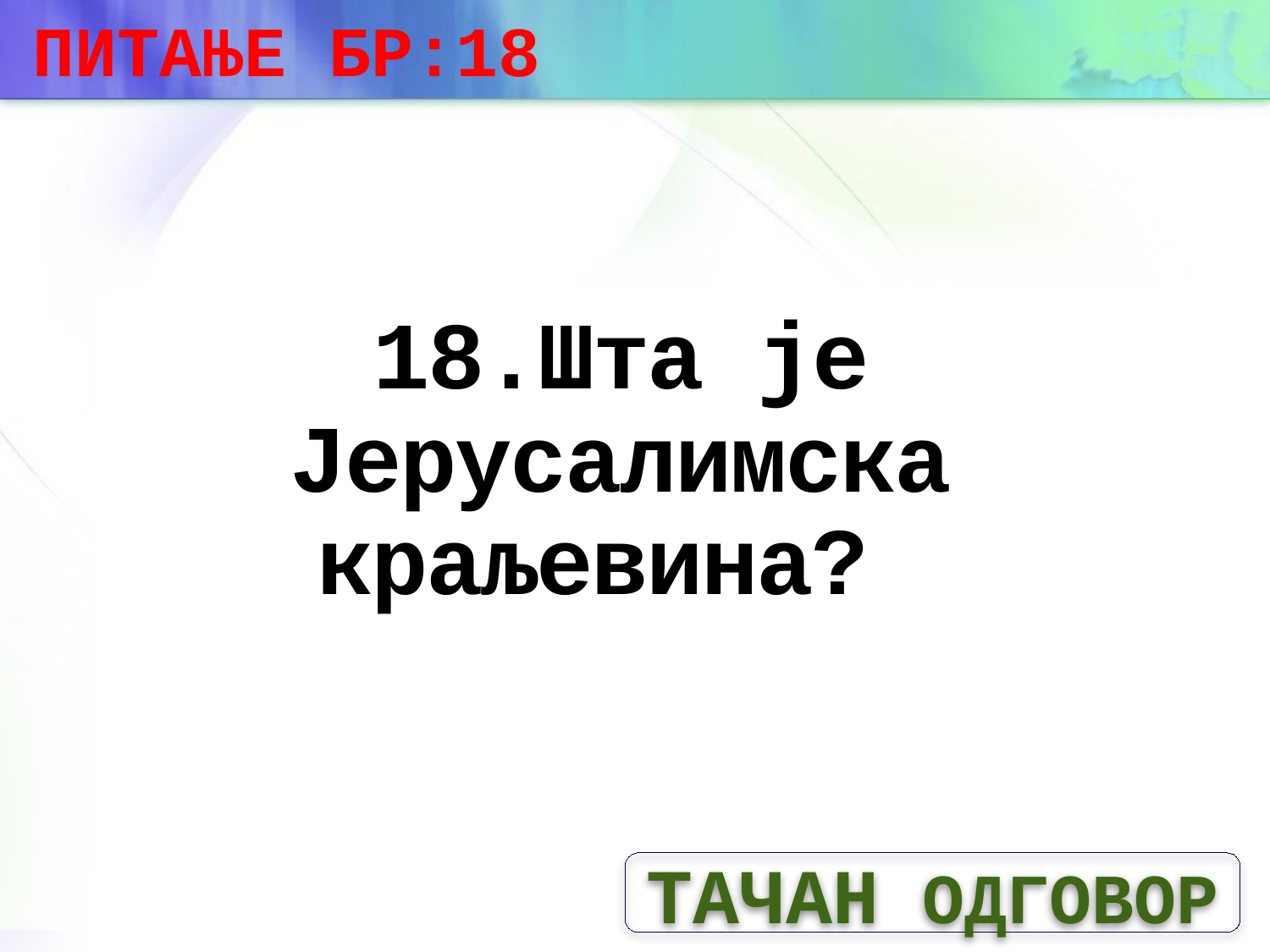

ПИТАЊЕ БР:18
# 18.Шта је Јерусалимска краљевина?
ТАЧАН ОДГОВОР